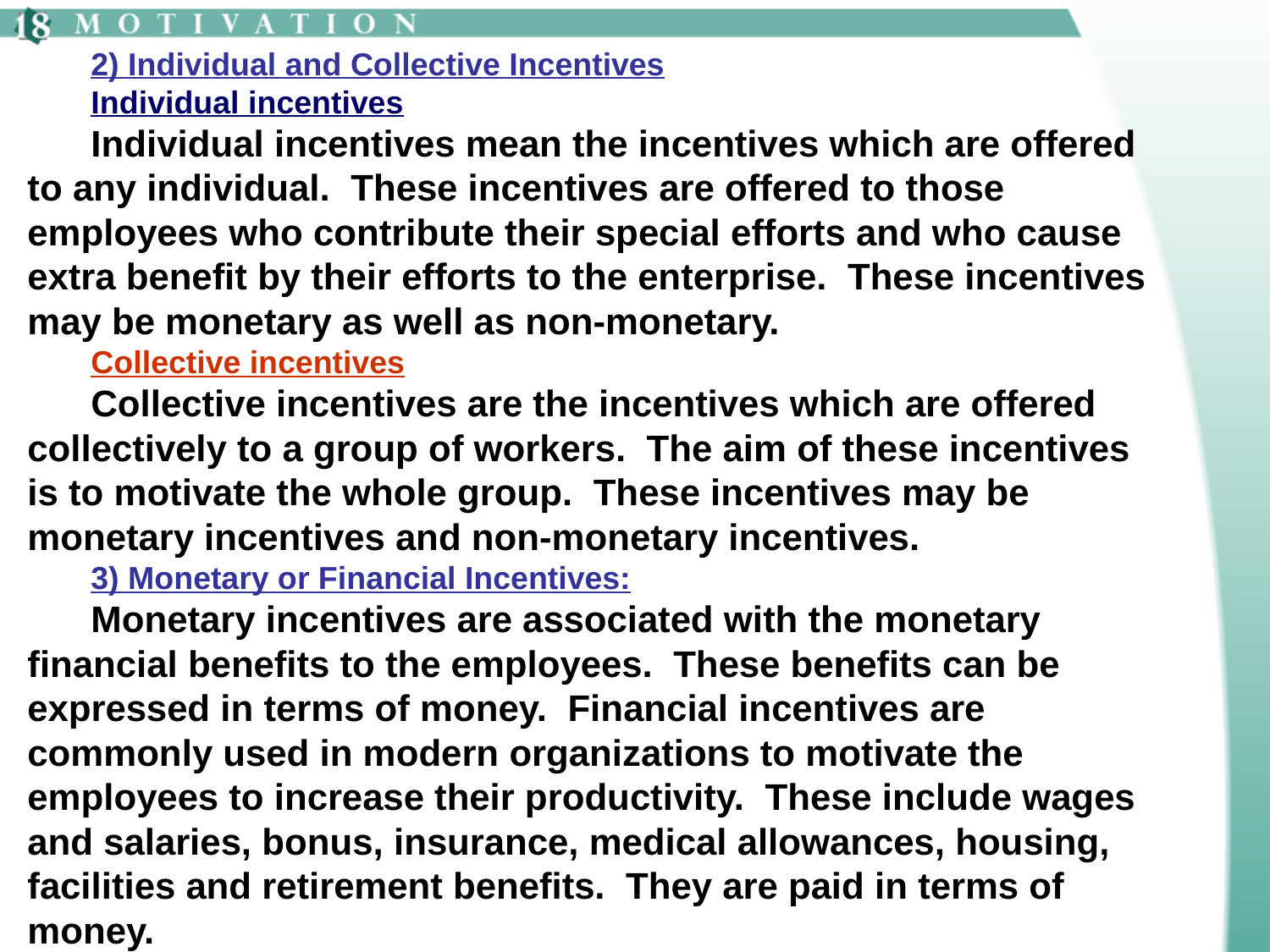

2) Individual and Collective Incentives
Individual incentives
Individual incentives mean the incentives which are offered to any individual.  These incentives are offered to those employees who contribute their special efforts and who cause extra benefit by their efforts to the enterprise.  These incentives may be monetary as well as non-monetary.
Collective incentives
Collective incentives are the incentives which are offered collectively to a group of workers.  The aim of these incentives is to motivate the whole group.  These incentives may be monetary incentives and non-monetary incentives.
3) Monetary or Financial Incentives:
Monetary incentives are associated with the monetary financial benefits to the employees.  These benefits can be expressed in terms of money.  Financial incentives are commonly used in modern organizations to motivate the employees to increase their productivity.  These include wages and salaries, bonus, insurance, medical allowances, housing, facilities and retirement benefits.  They are paid in terms of money.